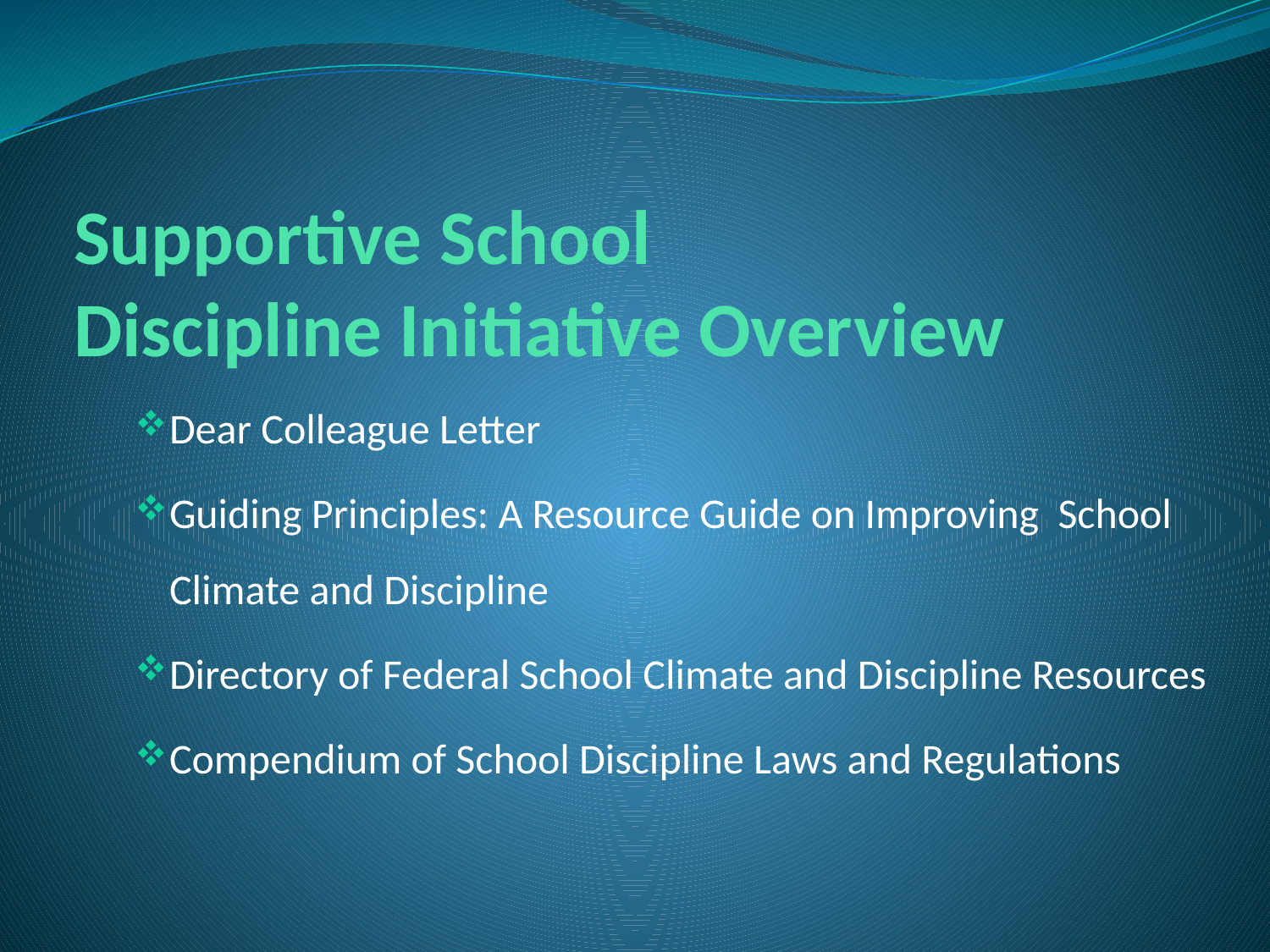

# Supportive School Discipline Initiative Overview
Dear Colleague Letter
Guiding Principles: A Resource Guide on Improving  School Climate and Discipline
Directory of Federal School Climate and Discipline Resources
Compendium of School Discipline Laws and Regulations